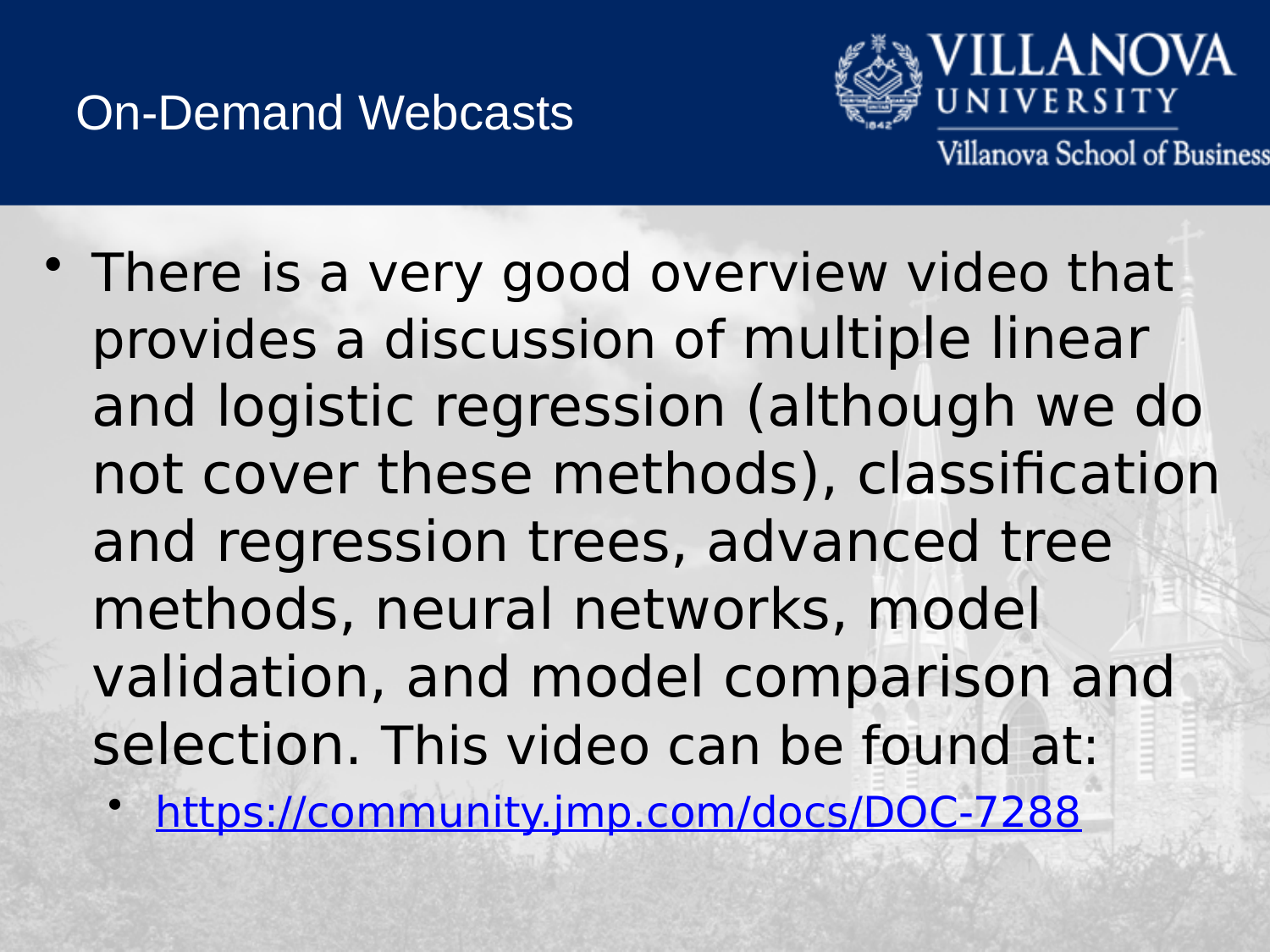

On-Demand Webcasts
There is a very good overview video that provides a discussion of multiple linear and logistic regression (although we do not cover these methods), classification and regression trees, advanced tree methods, neural networks, model validation, and model comparison and selection. This video can be found at:
https://community.jmp.com/docs/DOC-7288